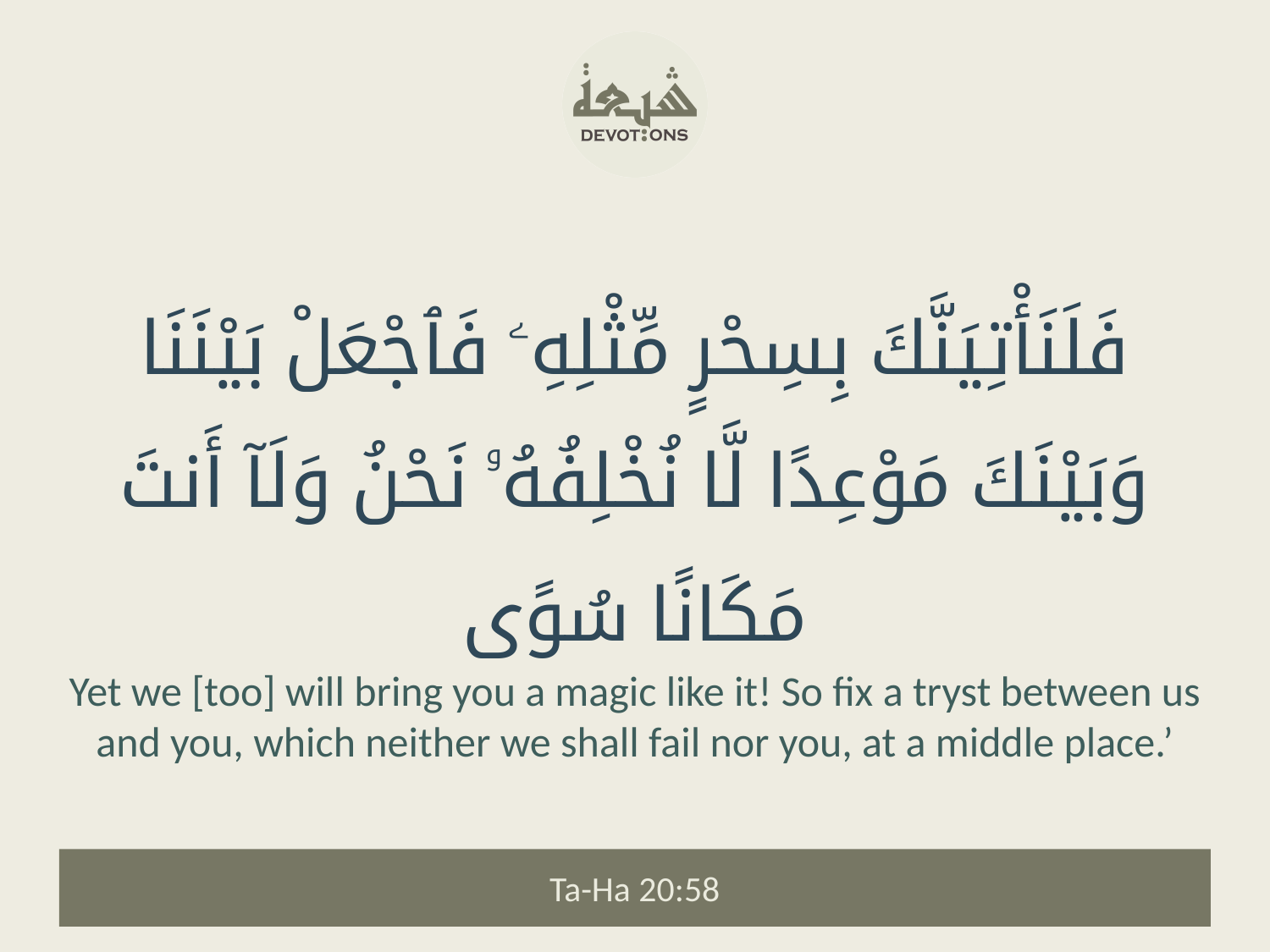

فَلَنَأْتِيَنَّكَ بِسِحْرٍ مِّثْلِهِۦ فَٱجْعَلْ بَيْنَنَا وَبَيْنَكَ مَوْعِدًا لَّا نُخْلِفُهُۥ نَحْنُ وَلَآ أَنتَ مَكَانًا سُوًى
Yet we [too] will bring you a magic like it! So fix a tryst between us and you, which neither we shall fail nor you, at a middle place.’
Ta-Ha 20:58